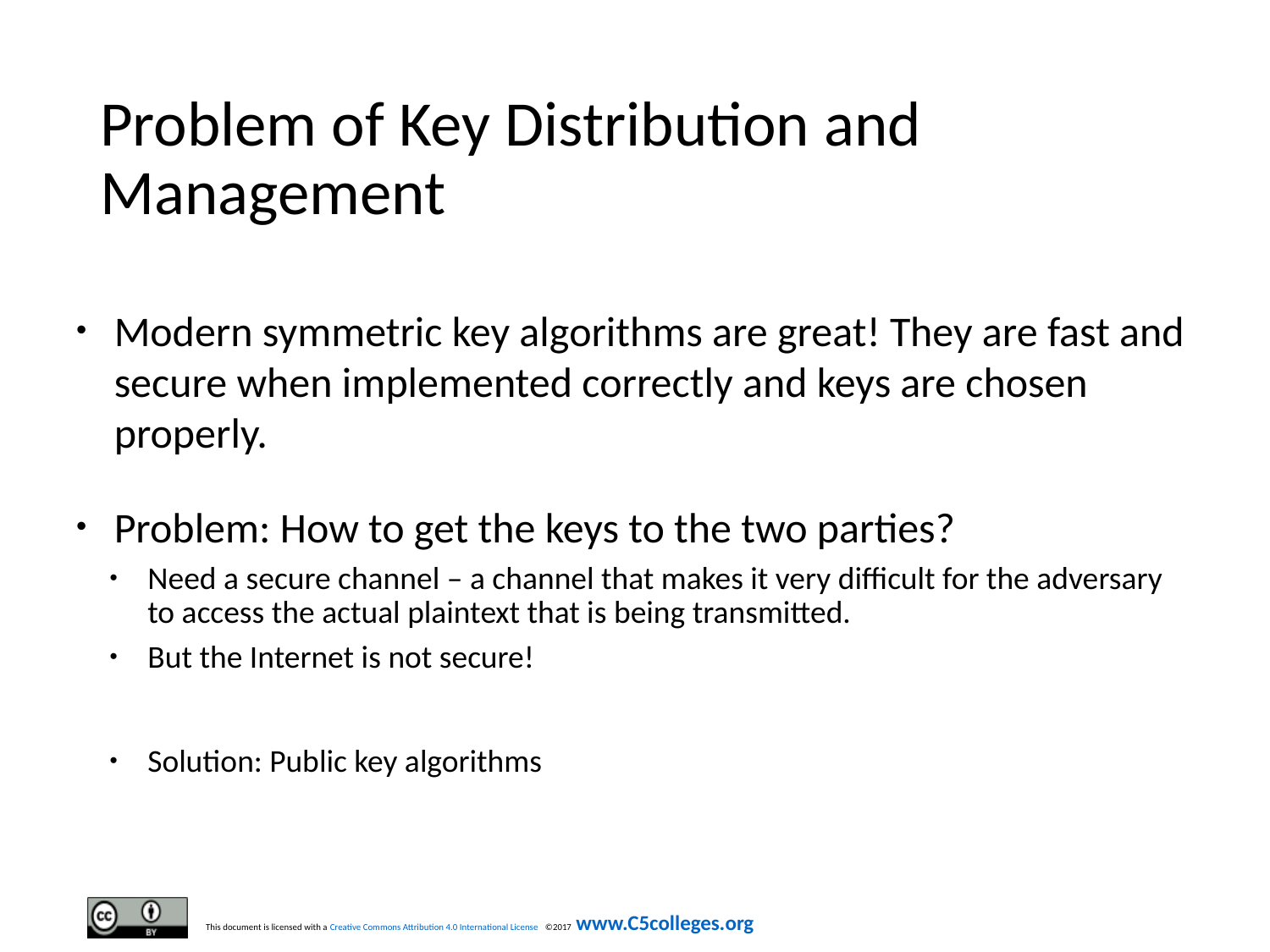

# Problem of Key Distribution and Management
Modern symmetric key algorithms are great! They are fast and secure when implemented correctly and keys are chosen properly.

Problem: How to get the keys to the two parties?
Need a secure channel – a channel that makes it very difficult for the adversary to access the actual plaintext that is being transmitted.
But the Internet is not secure!

Solution: Public key algorithms